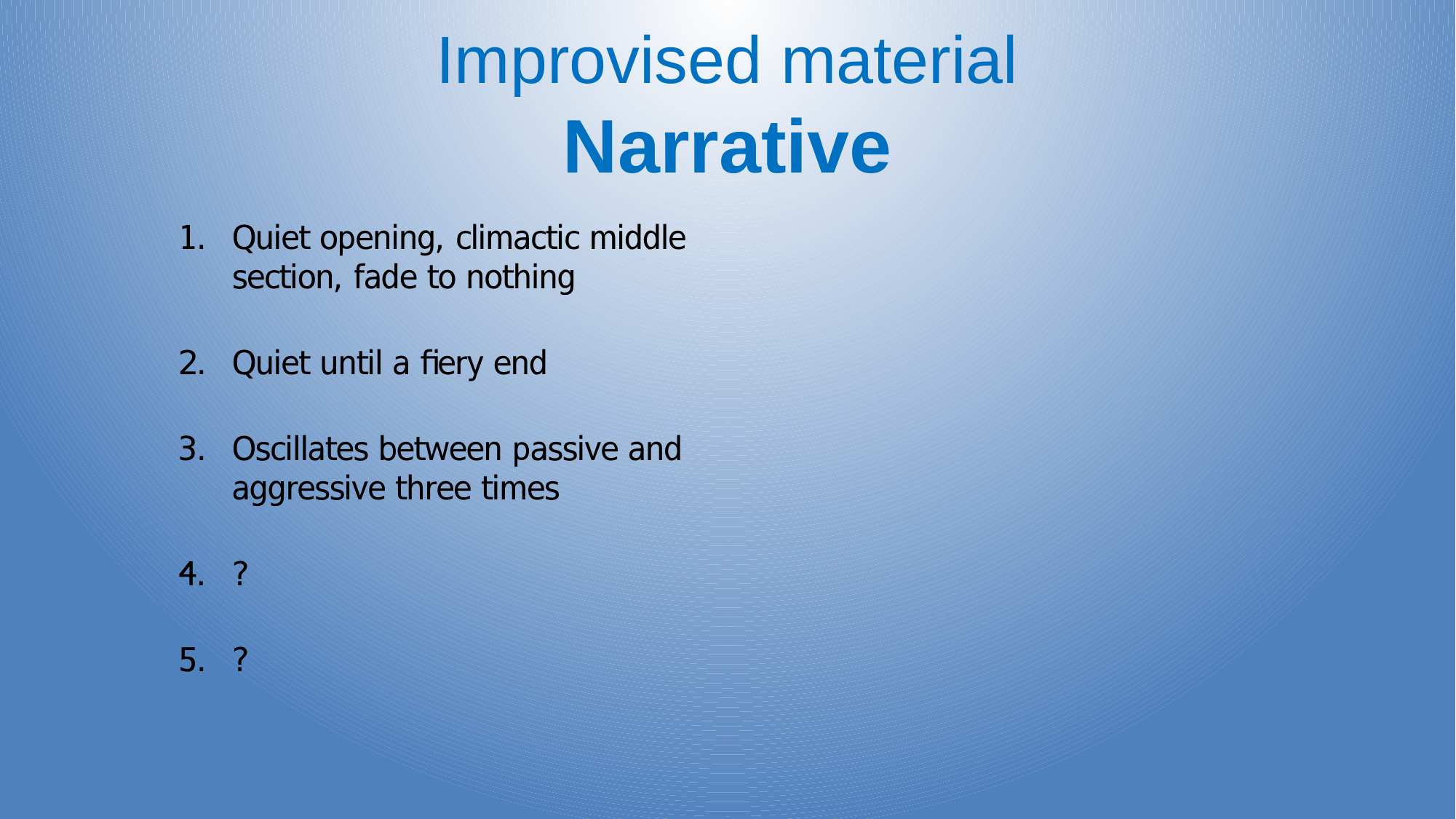

# Improvised material Narrative
Quiet opening, climactic middle section, fade to nothing
Quiet until a fiery end
Oscillates between passive and aggressive three times
?
?